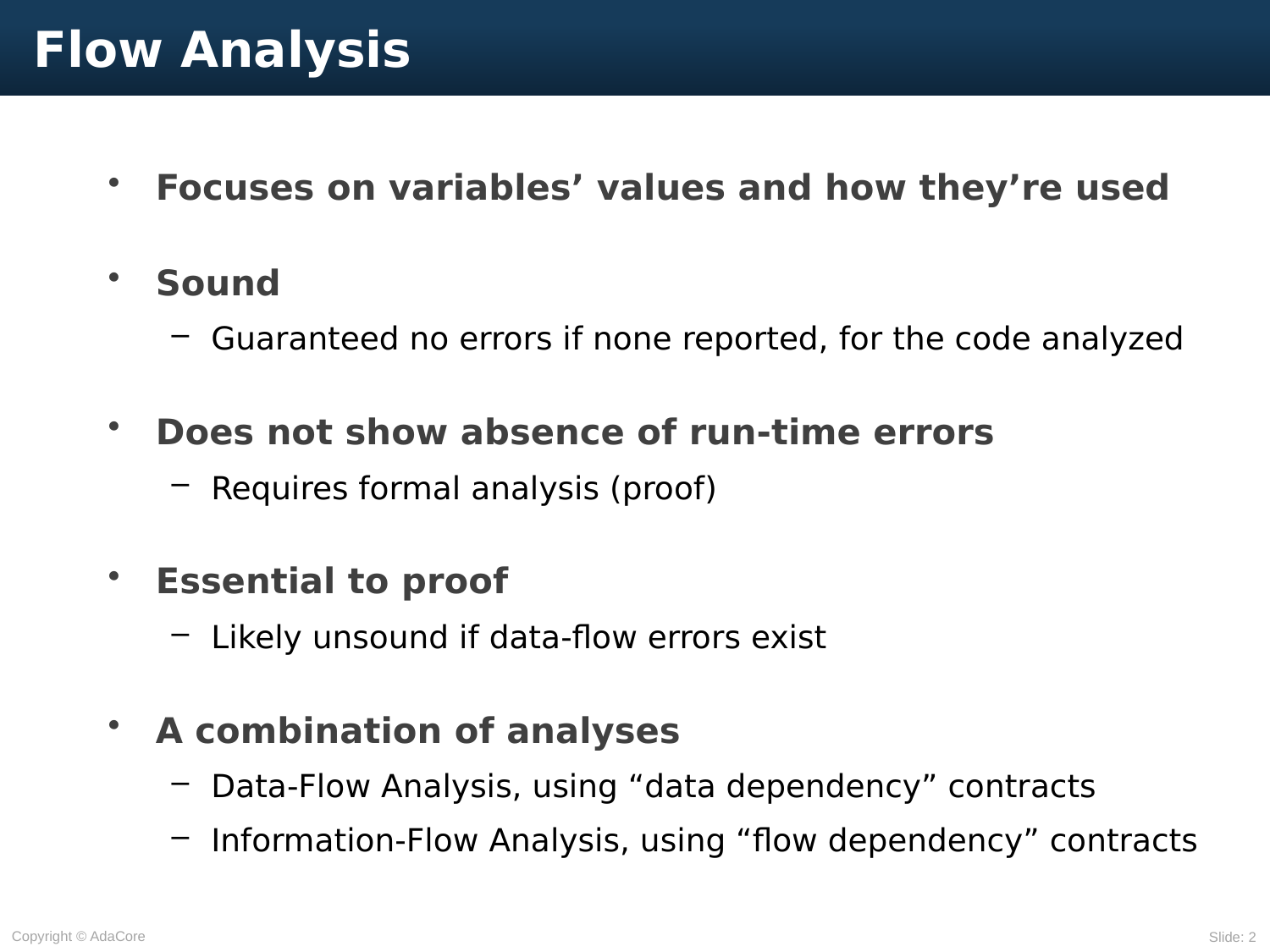

# Flow Analysis
Focuses on variables’ values and how they’re used
Sound
Guaranteed no errors if none reported, for the code analyzed
Does not show absence of run-time errors
Requires formal analysis (proof)
Essential to proof
Likely unsound if data-flow errors exist
A combination of analyses
Data-Flow Analysis, using “data dependency” contracts
Information-Flow Analysis, using “flow dependency” contracts